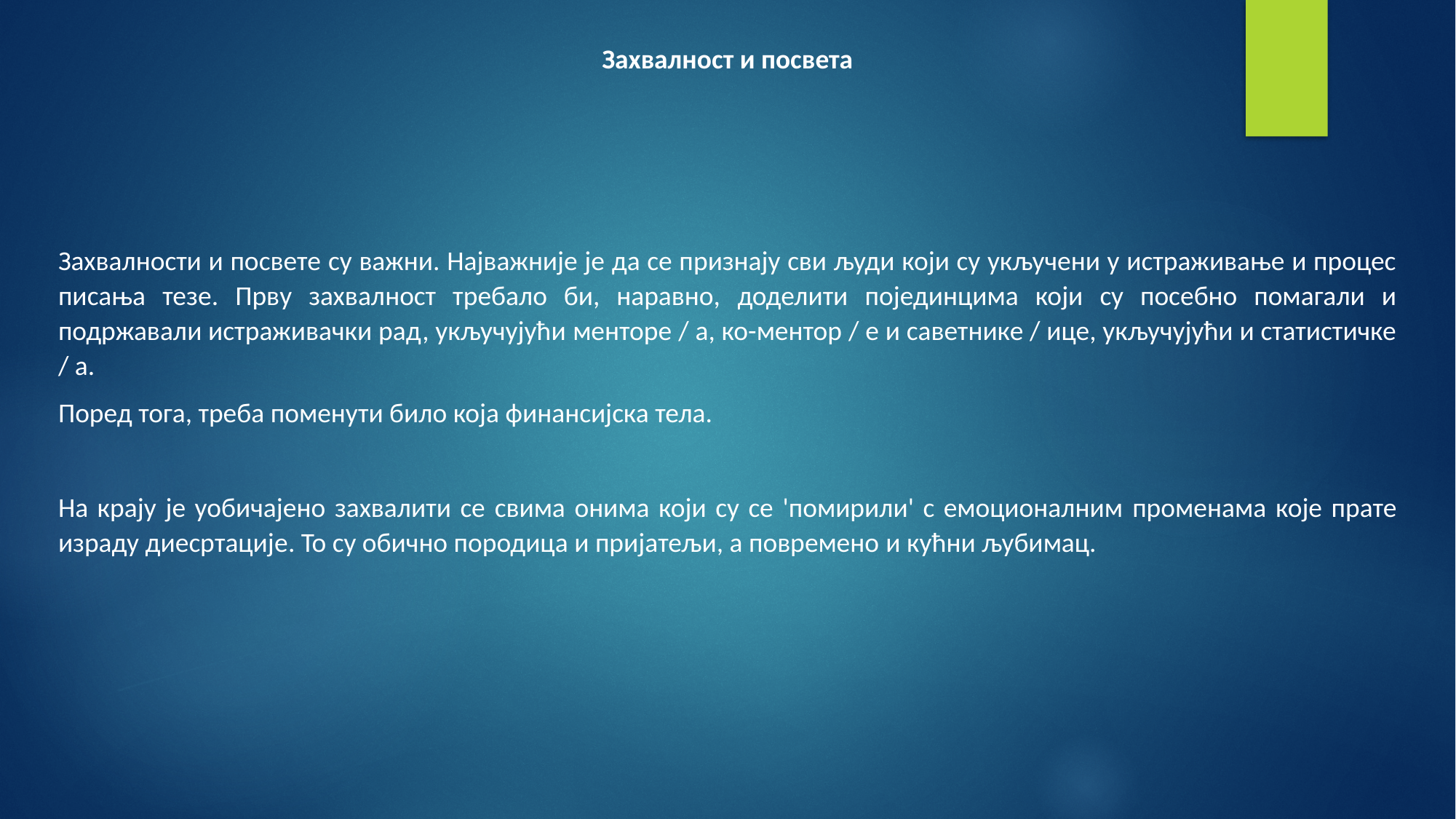

Захвалност и посвета
Захвалности и посвете су важни. Најважније је да се признају сви људи који су укључени у истраживање и процес писања тезе. Прву захвалност требало би, наравно, доделити појединцима који су посебно помагали и подржавали истраживачки рад, укључујући менторе / а, ко-ментор / е и саветнике / ице, укључујући и статистичке / а.
Поред тога, треба поменути било која финансијска тела.

На крају је уобичајено захвалити се свима онима који су се 'помирили' с емоционалним променама које прате израду диесртације. То су обично породица и пријатељи, а повремено и кућни љубимац.